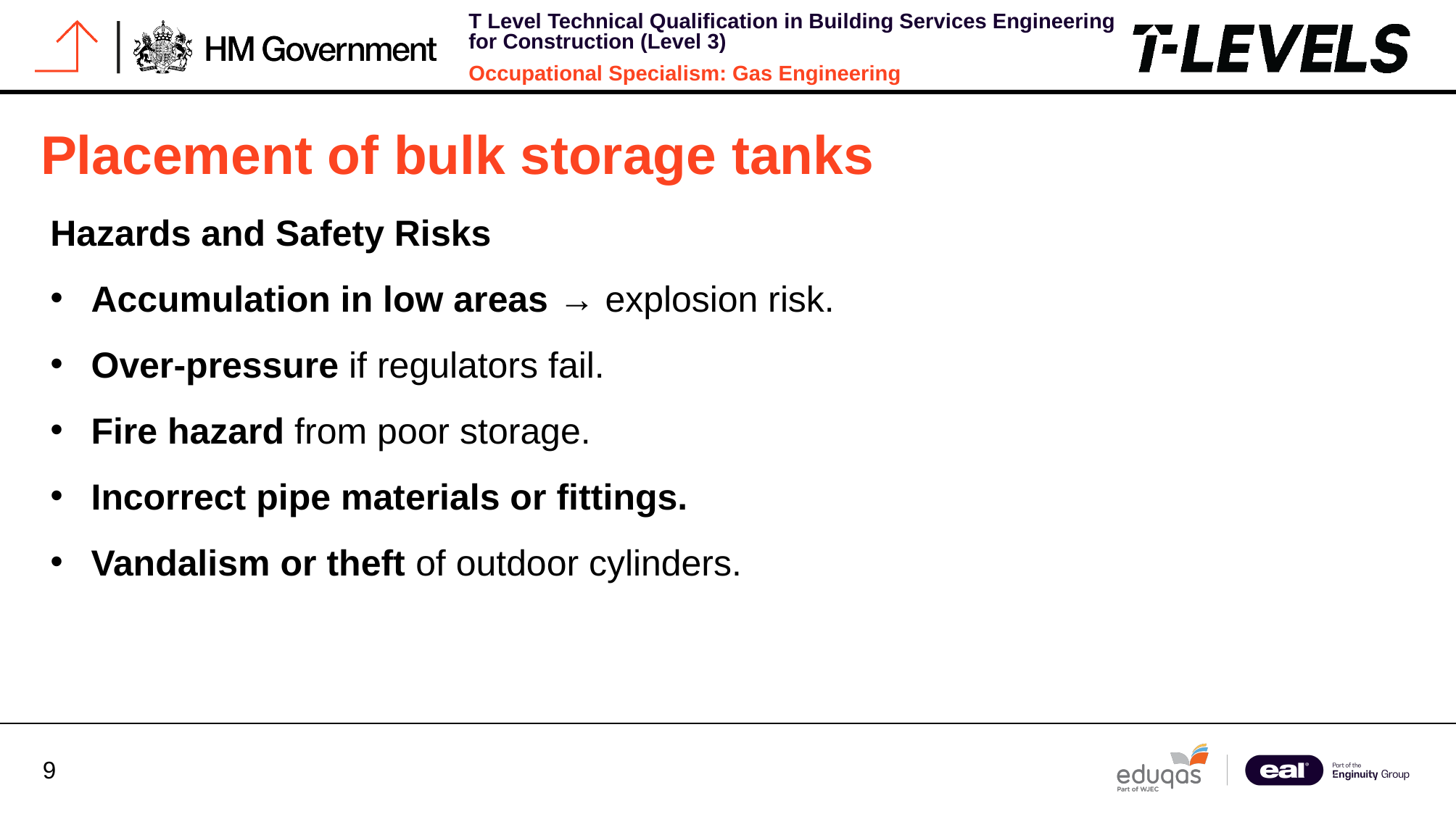

# Placement of bulk storage tanks
Hazards and Safety Risks
Accumulation in low areas → explosion risk.
Over-pressure if regulators fail.
Fire hazard from poor storage.
Incorrect pipe materials or fittings.
Vandalism or theft of outdoor cylinders.